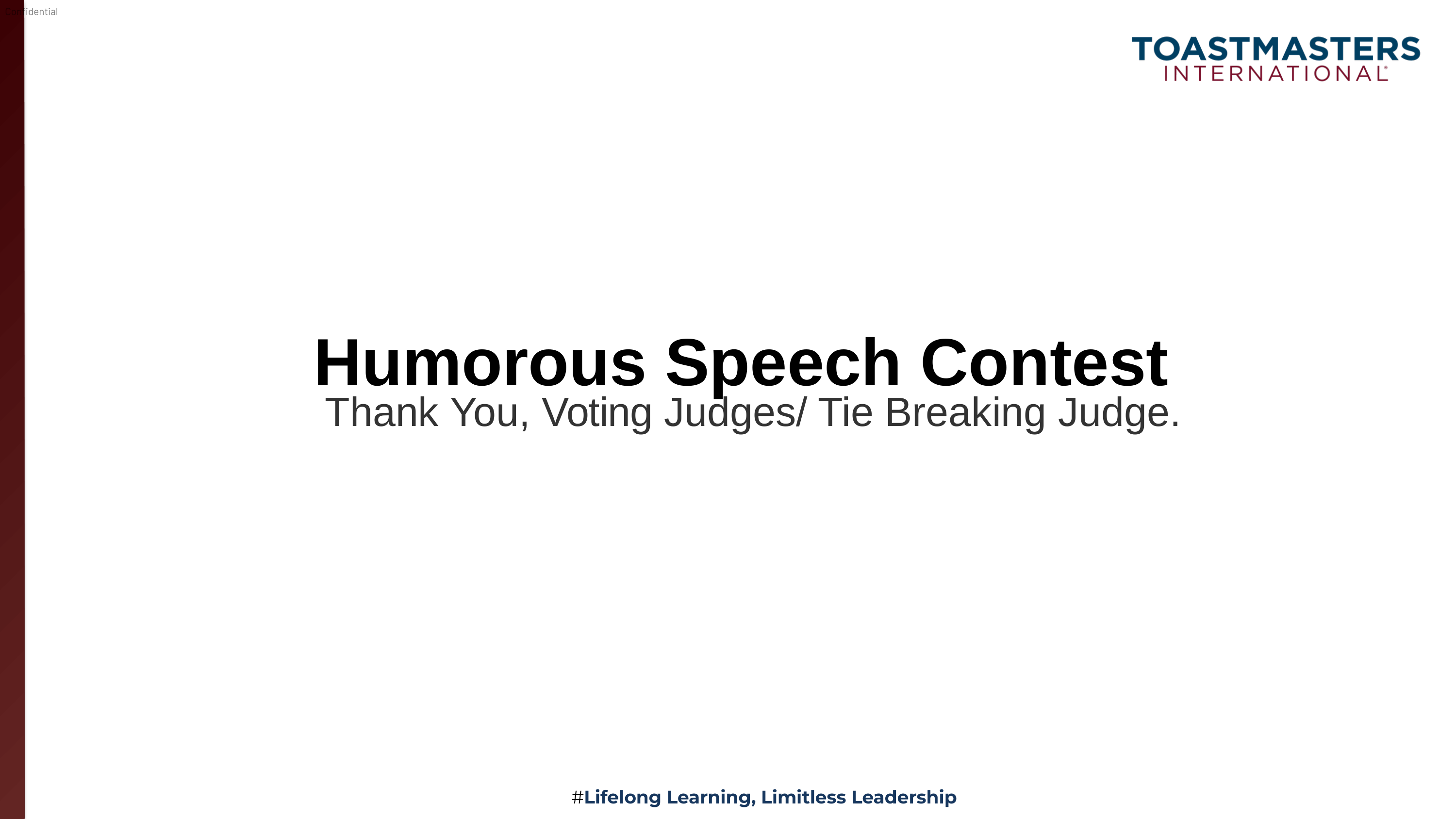

# Humorous Speech Contest
Thank You, Voting Judges/ Tie Breaking Judge.